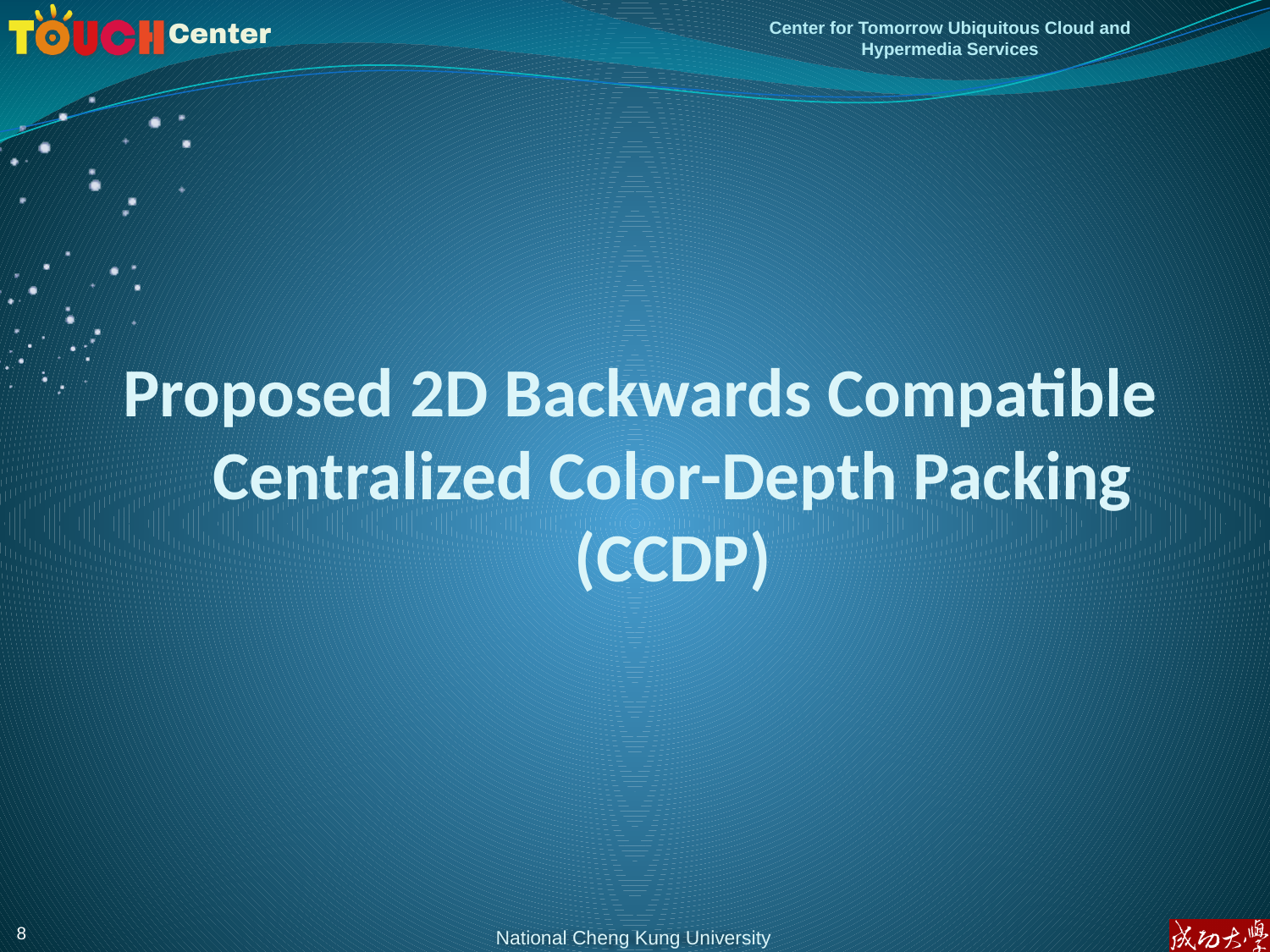

# Proposed 2D Backwards Compatible Centralized Color-Depth Packing (CCDP)